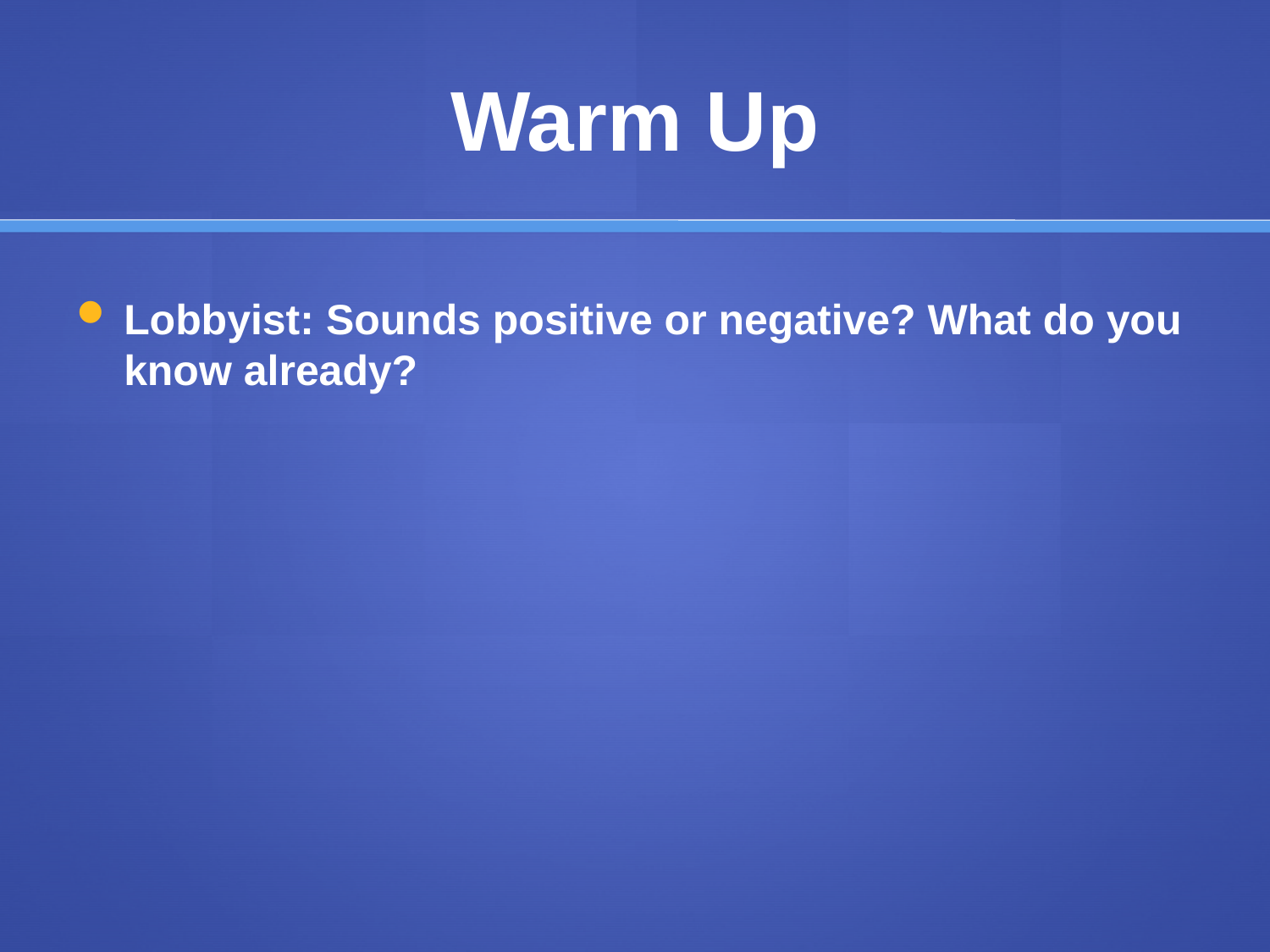

# Warm Up
Lobbyist: Sounds positive or negative? What do you know already?